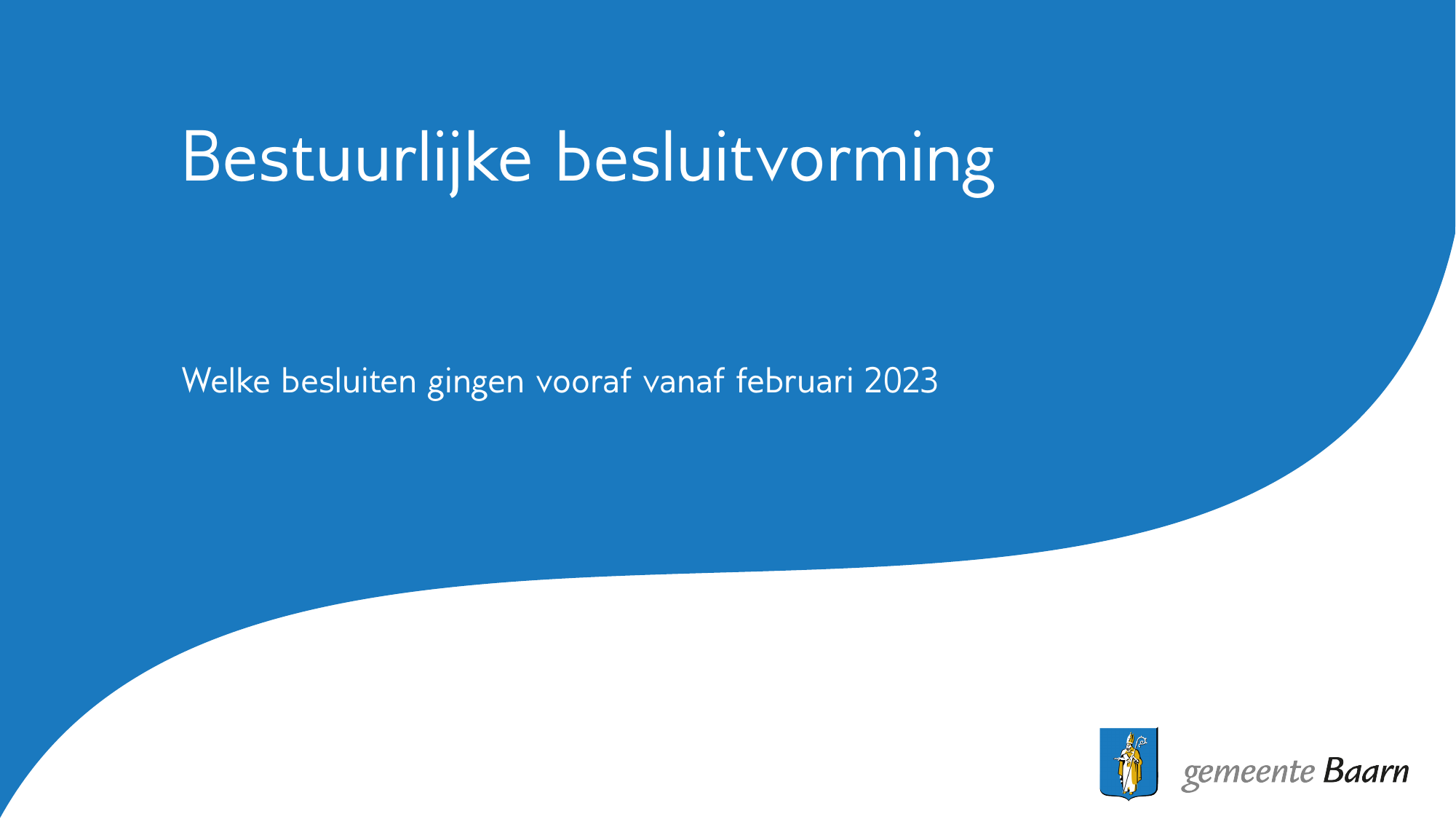

# Bestuurlijke besluitvorming
Welke besluiten gingen vooraf vanaf februari 2023